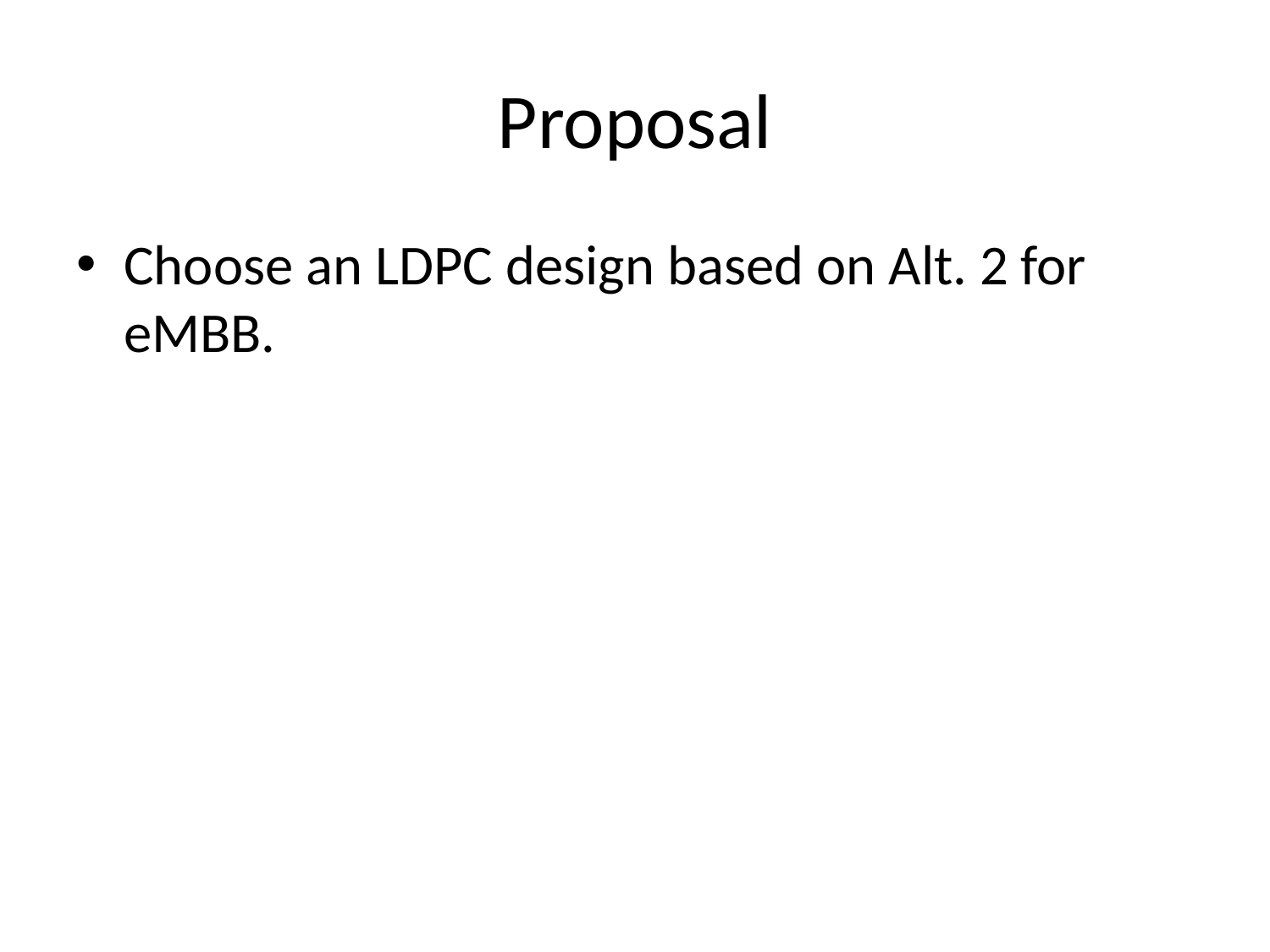

# Proposal
Choose an LDPC design based on Alt. 2 for eMBB.